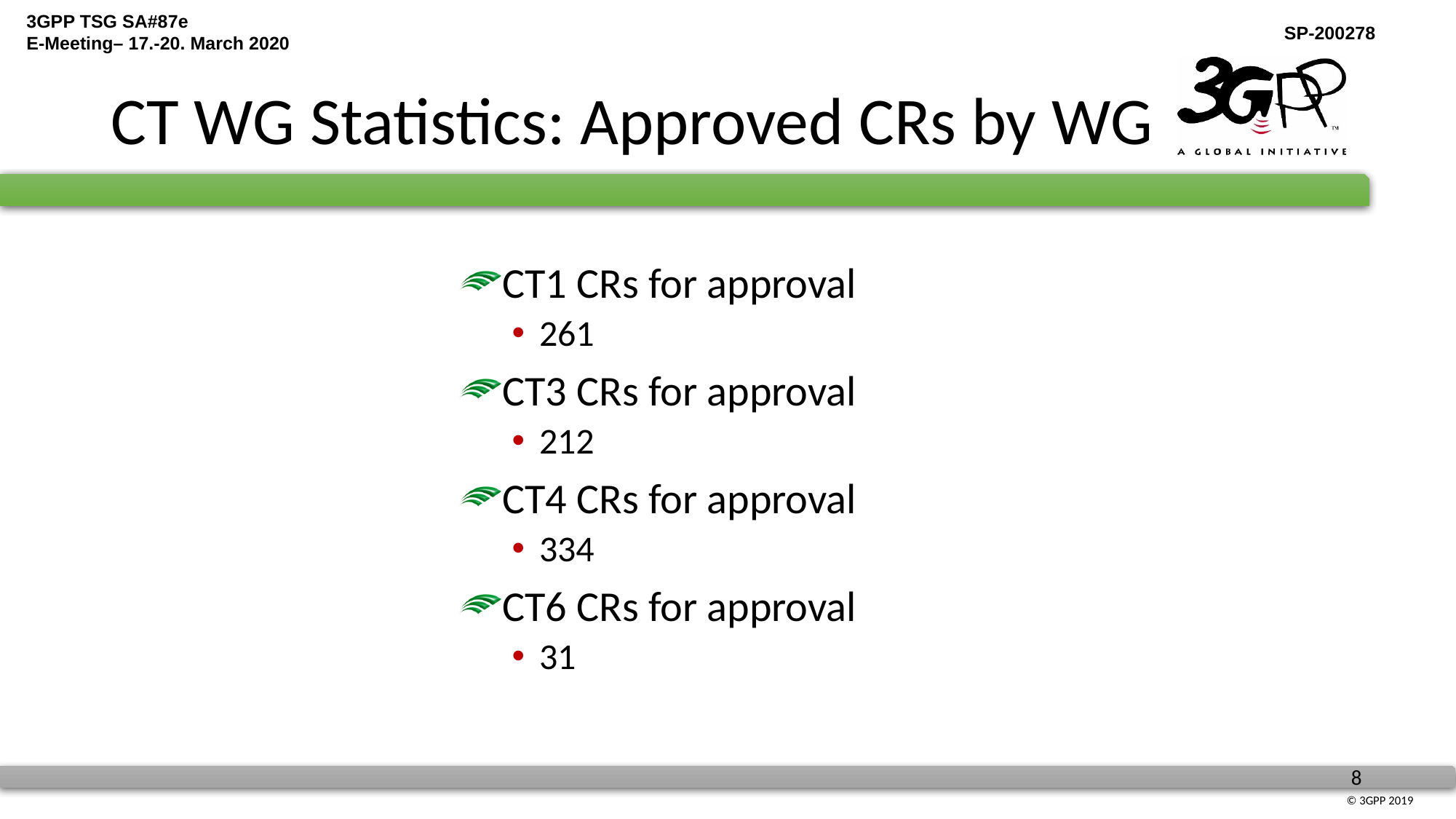

# CT WG Statistics: Approved CRs by WG
CT1 CRs for approval
261
CT3 CRs for approval
212
CT4 CRs for approval
334
CT6 CRs for approval
31